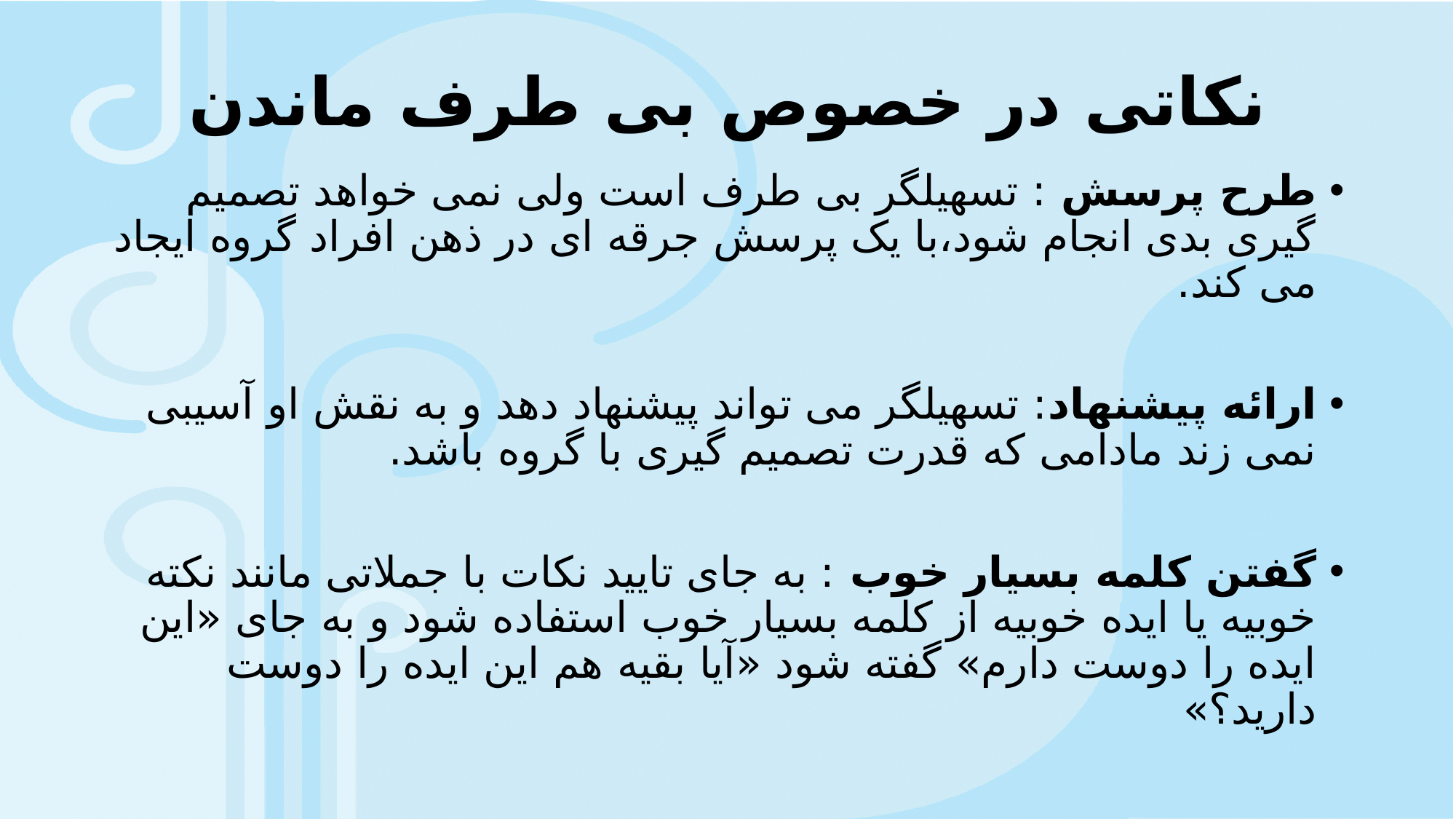

# نکاتی در خصوص بی طرف ماندن
طرح پرسش : تسهیلگر بی طرف است ولی نمی خواهد تصمیم گیری بدی انجام شود،با یک پرسش جرقه ای در ذهن افراد گروه ایجاد می کند.

ارائه پیشنهاد: تسهیلگر می تواند پیشنهاد دهد و به نقش او آسیبی نمی زند مادامی که قدرت تصمیم گیری با گروه باشد.

گفتن کلمه بسیار خوب : به جای تایید نکات با جملاتی مانند نکته خوبیه یا ایده خوبیه از کلمه بسیار خوب استفاده شود و به جای «این ایده را دوست دارم» گفته شود «آیا بقیه هم این ایده را دوست دارید؟»